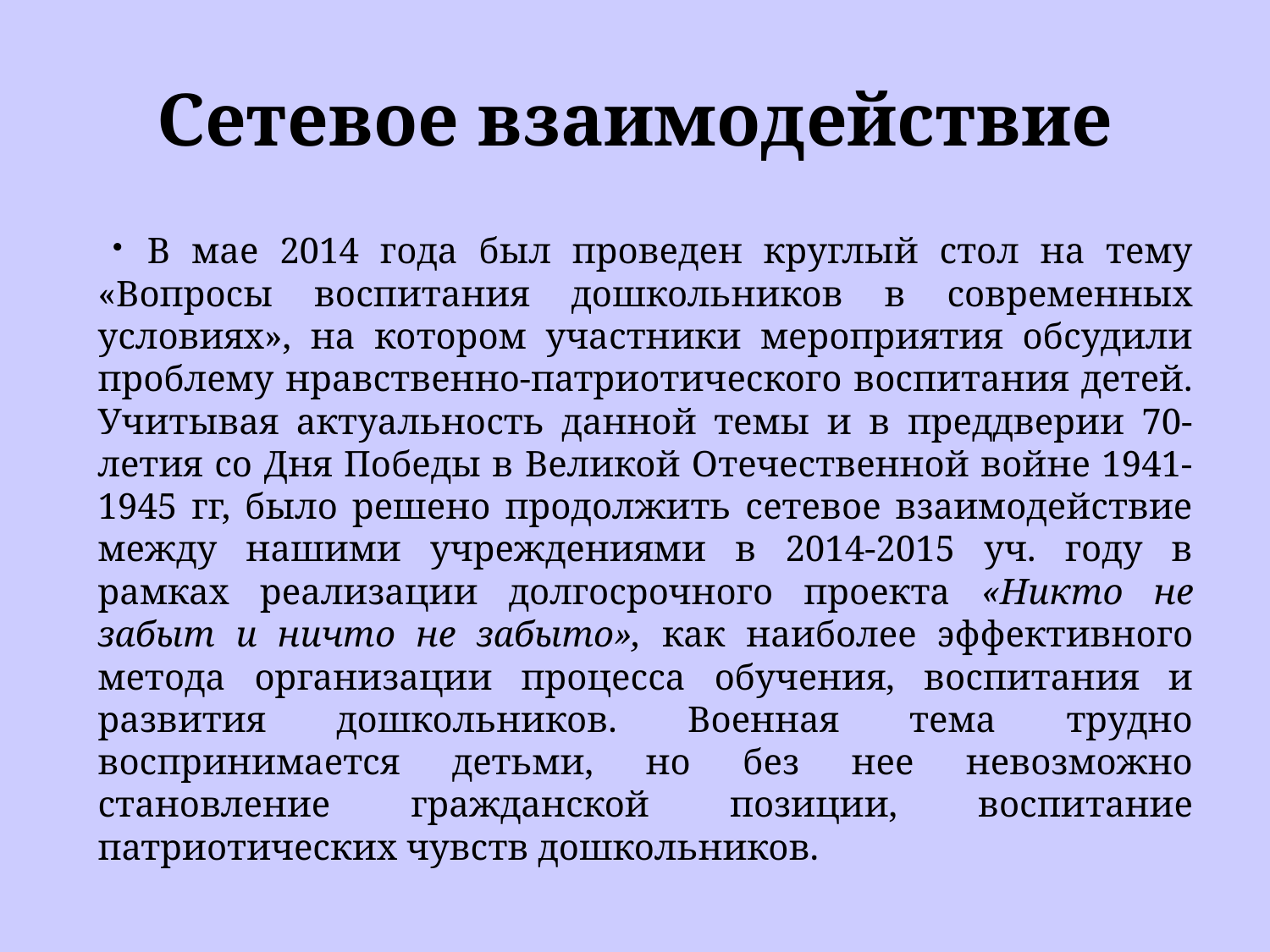

# Сетевое взаимодействие
В мае 2014 года был проведен круглый стол на тему «Вопросы воспитания дошкольников в современных условиях», на котором участники мероприятия обсудили проблему нравственно-патриотического воспитания детей. Учитывая актуальность данной темы и в преддверии 70-летия со Дня Победы в Великой Отечественной войне 1941-1945 гг, было решено продолжить сетевое взаимодействие между нашими учреждениями в 2014-2015 уч. году в рамках реализации долгосрочного проекта «Никто не забыт и ничто не забыто», как наиболее эффективного метода организации процесса обучения, воспитания и развития дошкольников. Военная тема трудно воспринимается детьми, но без нее невозможно становление гражданской позиции, воспитание патриотических чувств дошкольников.